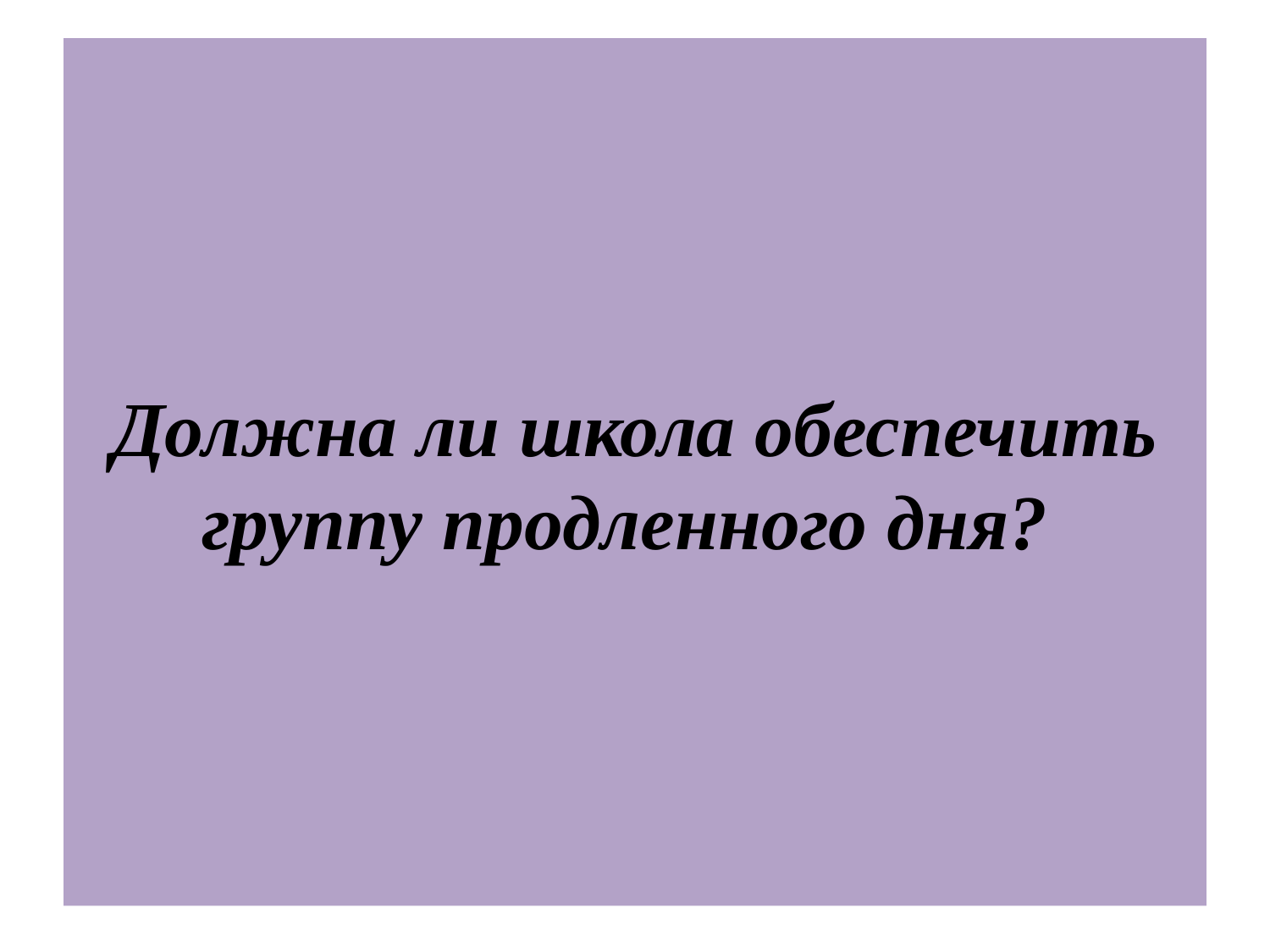

# Должна ли школа обеспечить группу продленного дня?